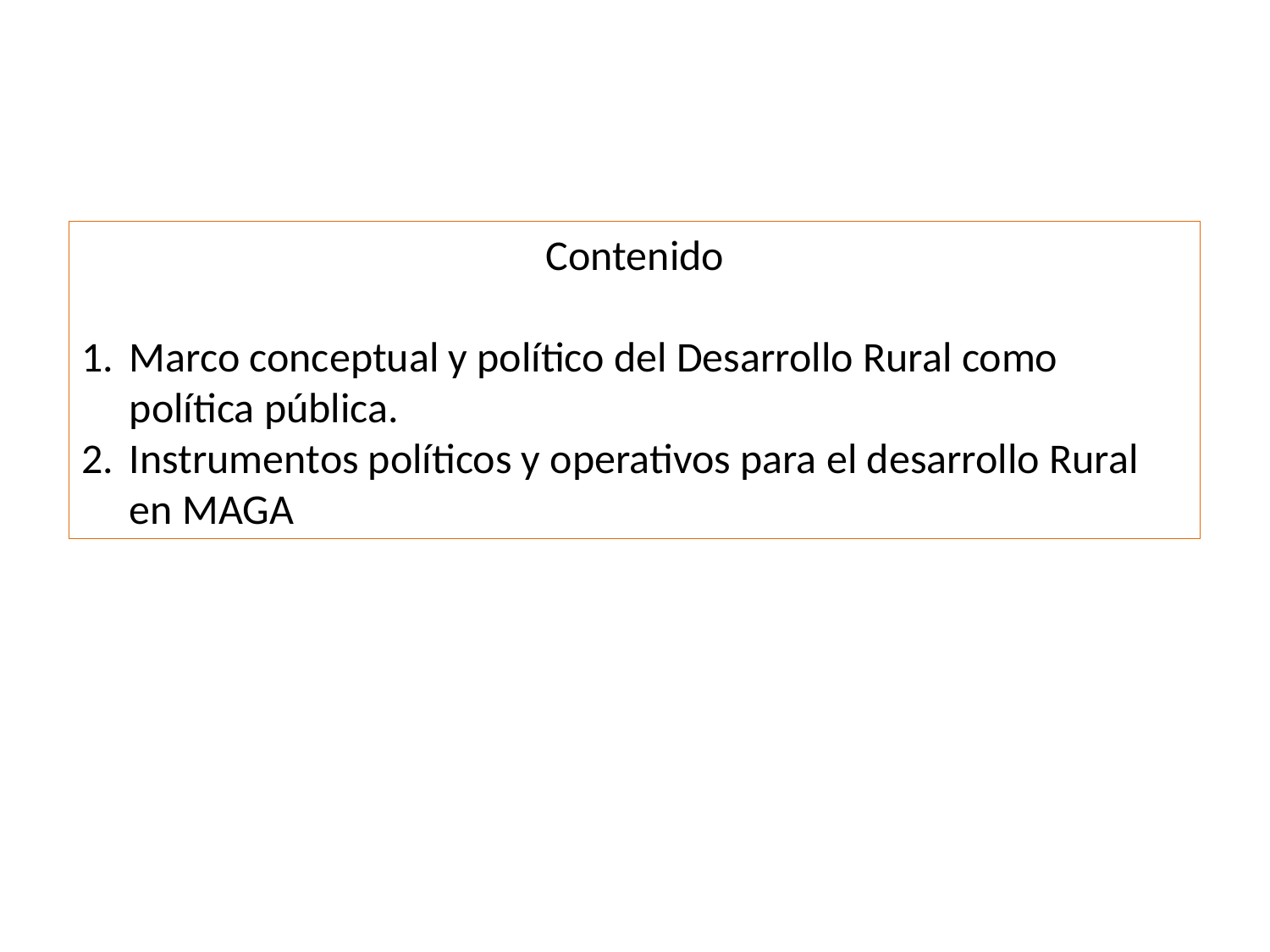

Contenido

Marco conceptual y político del Desarrollo Rural como política pública.
Instrumentos políticos y operativos para el desarrollo Rural en MAGA